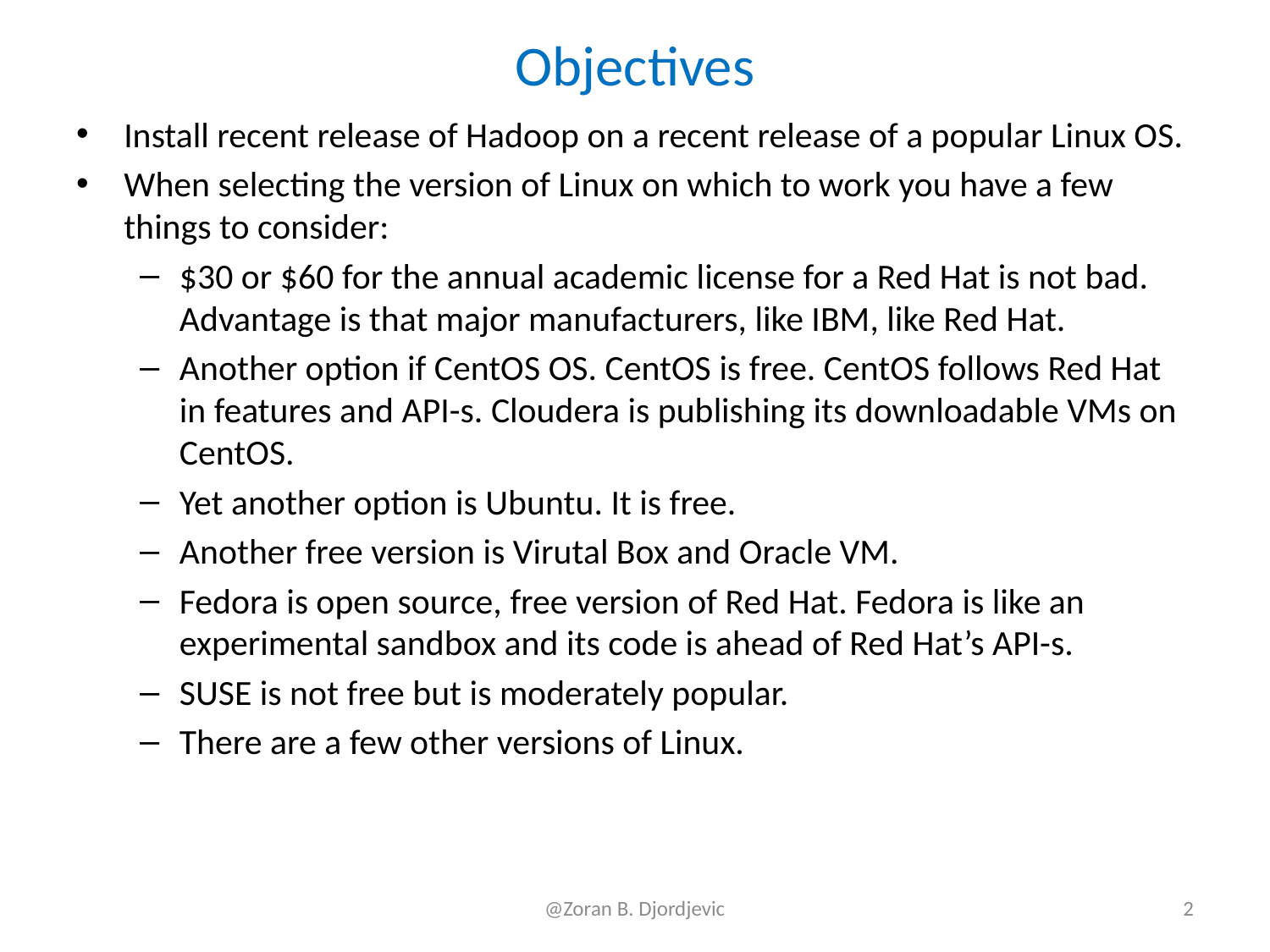

# Objectives
Install recent release of Hadoop on a recent release of a popular Linux OS.
When selecting the version of Linux on which to work you have a few things to consider:
$30 or $60 for the annual academic license for a Red Hat is not bad. Advantage is that major manufacturers, like IBM, like Red Hat.
Another option if CentOS OS. CentOS is free. CentOS follows Red Hat in features and API-s. Cloudera is publishing its downloadable VMs on CentOS.
Yet another option is Ubuntu. It is free.
Another free version is Virutal Box and Oracle VM.
Fedora is open source, free version of Red Hat. Fedora is like an experimental sandbox and its code is ahead of Red Hat’s API-s.
SUSE is not free but is moderately popular.
There are a few other versions of Linux.
@Zoran B. Djordjevic
2